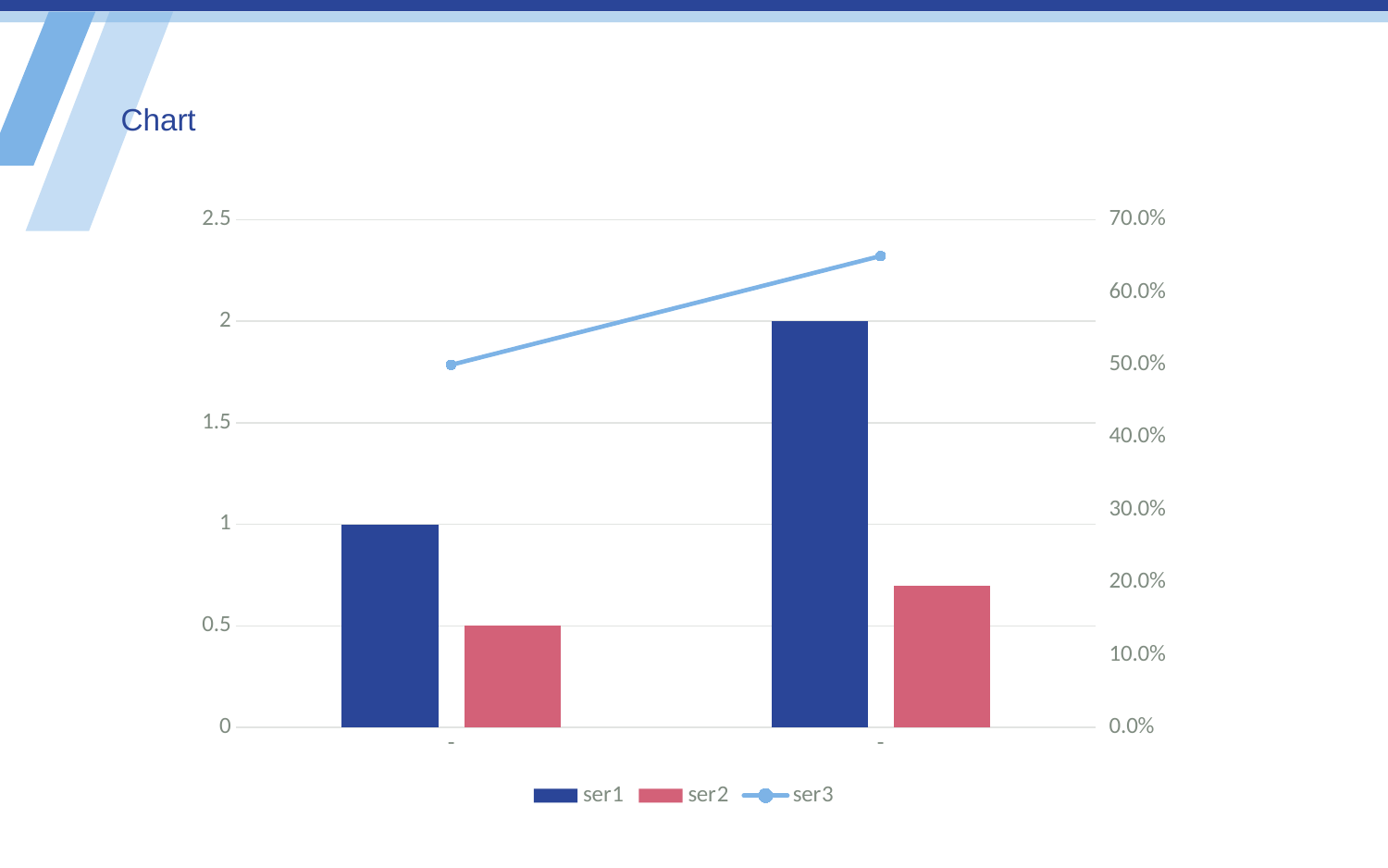

# Chart

### Chart

| Category | ser1 | ser2 | ser3 |
|---|---|---|---|
| - | 1.0 | 0.5 | 0.5 |
| - | 2.0 | 0.7 | 0.65 |